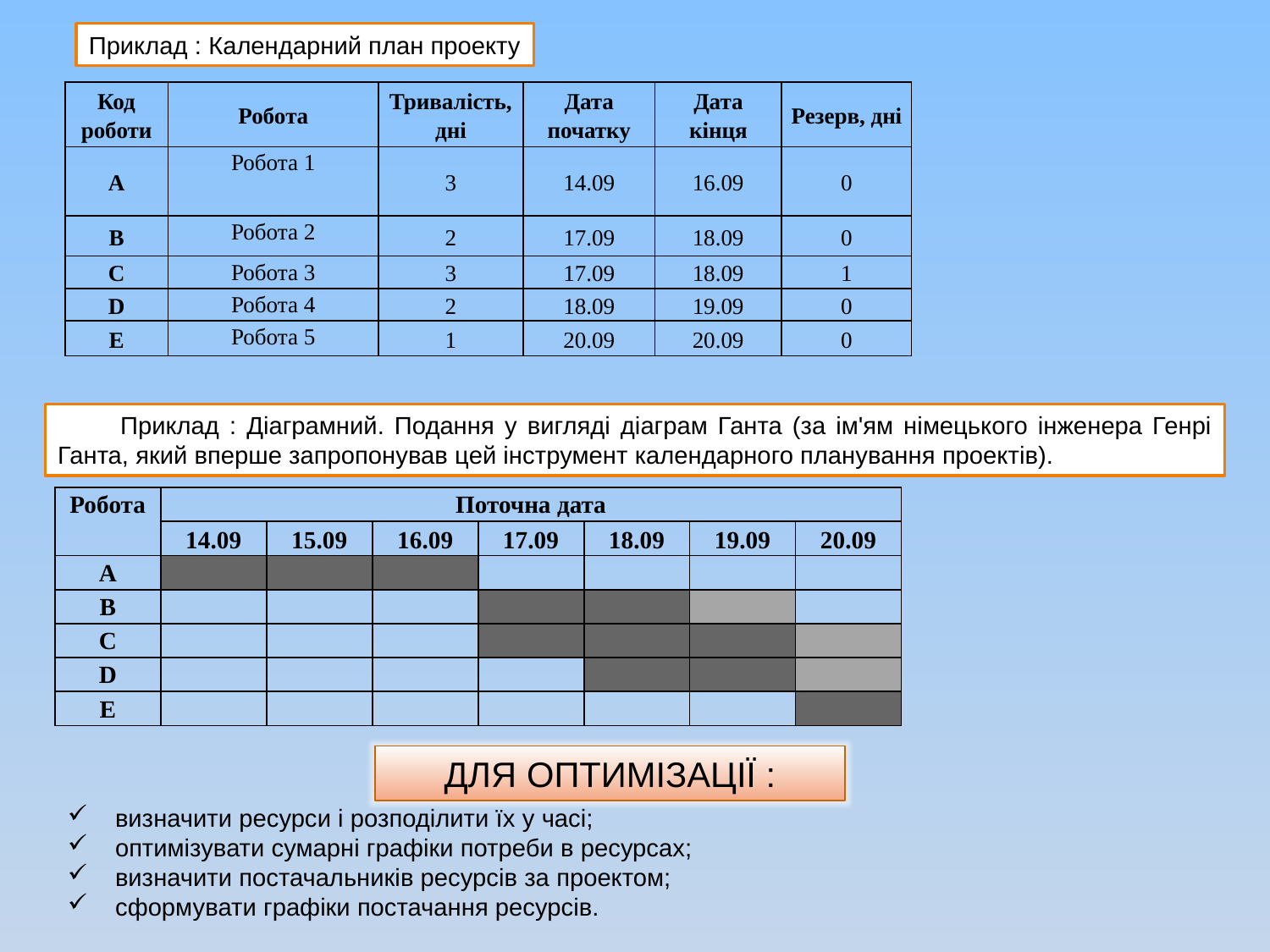

Приклад : Календарний план проекту
| Код роботи | Робота | Тривалість, дні | Дата початку | Дата кінця | Резерв, дні |
| --- | --- | --- | --- | --- | --- |
| A | Робота 1 | 3 | 14.09 | 16.09 | 0 |
| B | Робота 2 | 2 | 17.09 | 18.09 | 0 |
| C | Робота 3 | 3 | 17.09 | 18.09 | 1 |
| D | Робота 4 | 2 | 18.09 | 19.09 | 0 |
| E | Робота 5 | 1 | 20.09 | 20.09 | 0 |
Приклад : Діаграмний. Подання у вигляді діаграм Ганта (за ім'ям німецького інженера Генрі Ганта, який вперше запропонував цей інструмент календарного планування проектів).
| Робота | Поточна дата |  |  |  |  |  |  |
| --- | --- | --- | --- | --- | --- | --- | --- |
|  | 14.09 | 15.09 | 16.09 | 17.09 | 18.09 | 19.09 | 20.09 |
| A |  |  |  |  |  |  |  |
| B |  |  |  |  |  |  |  |
| C |  |  |  |  |  |  |  |
| D |  |  |  |  |  |  |  |
| E |  |  |  |  |  |  |  |
ДЛЯ ОПТИМІЗАЦІЇ :
визначити ресурси і розподілити їх у часі;
оптимізувати сумарні графіки потреби в ресурсах;
визначити постачальників ресурсів за проектом;
сформувати графіки постачання ресурсів.